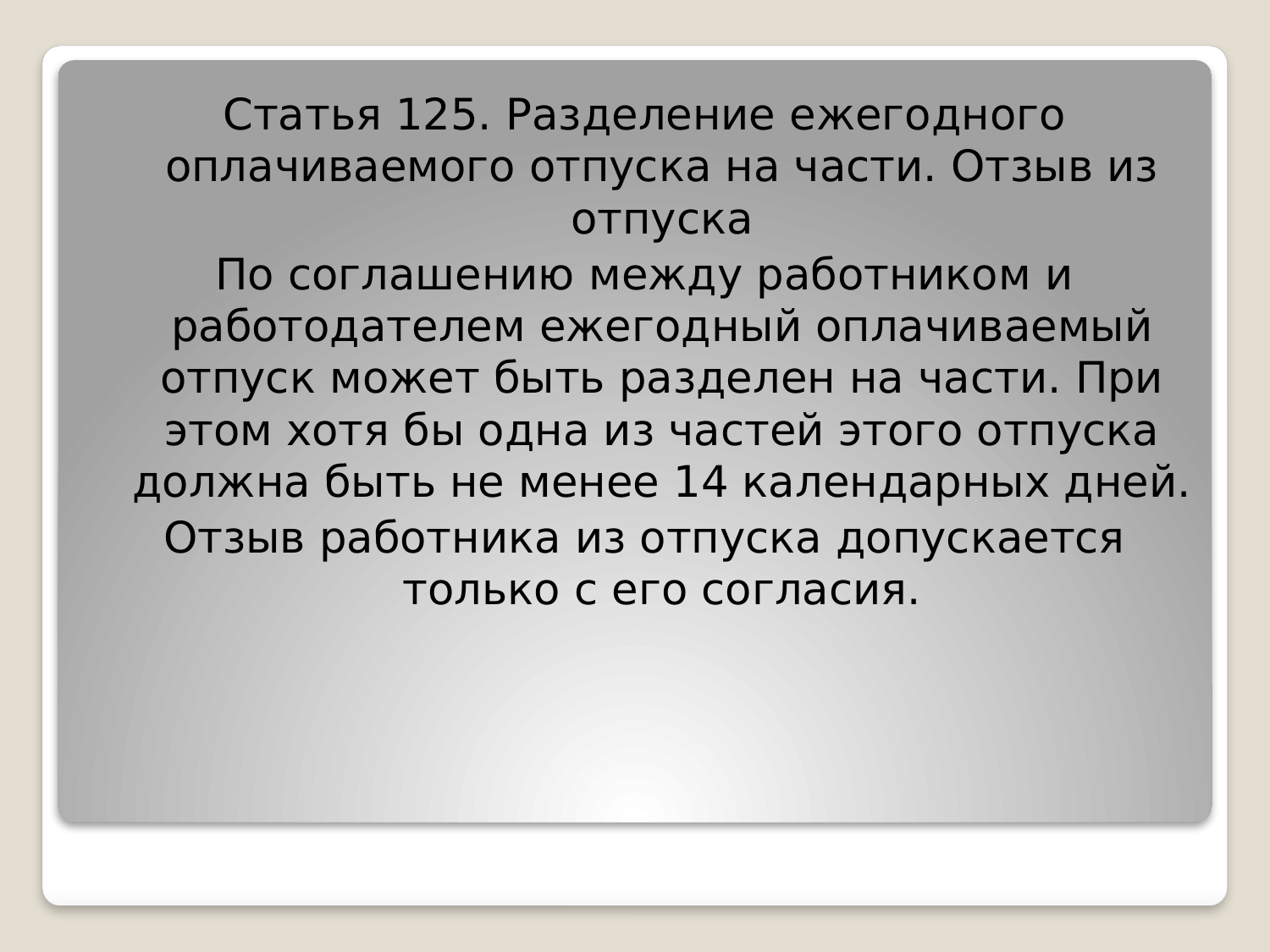

Статья 125. Разделение ежегодного оплачиваемого отпуска на части. Отзыв из отпуска
По соглашению между работником и работодателем ежегодный оплачиваемый отпуск может быть разделен на части. При этом хотя бы одна из частей этого отпуска должна быть не менее 14 календарных дней.
Отзыв работника из отпуска допускается только с его согласия.